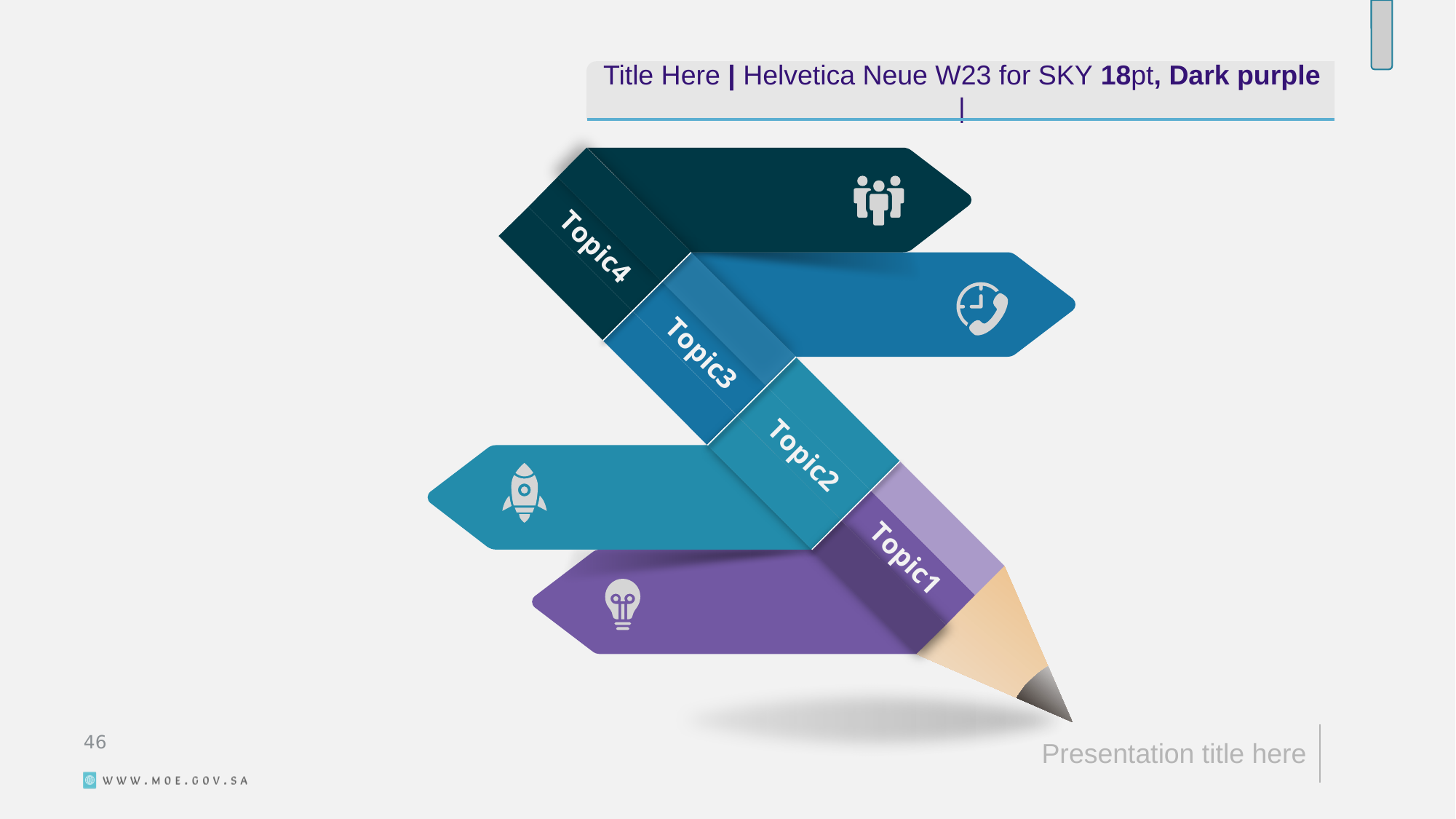

Title Here | Helvetica Neue W23 for SKY 18pt, Dark purple |

Topic4

Topic3

Topic2

Topic1

46
Presentation title here